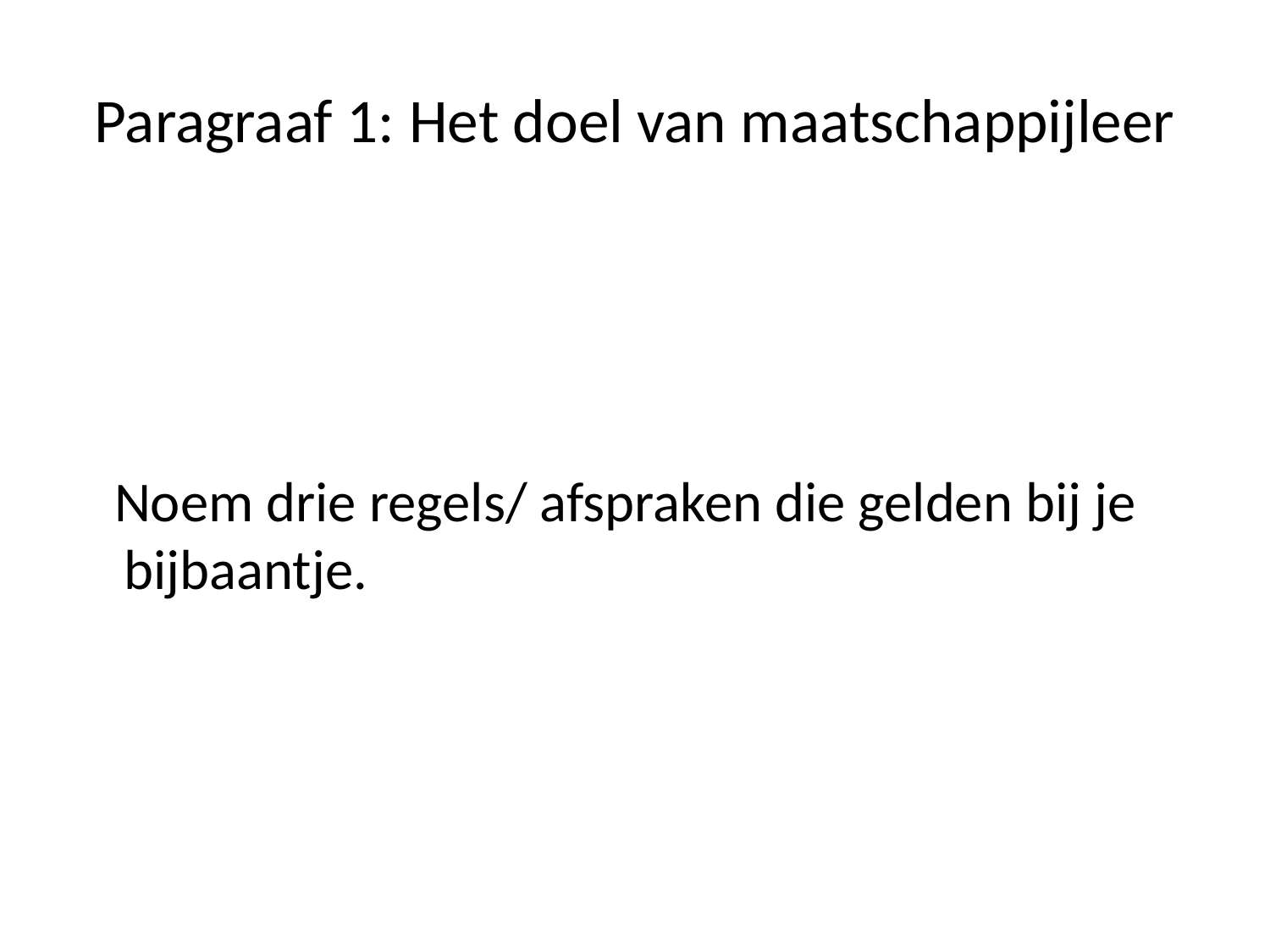

# Paragraaf 1: Het doel van maatschappijleer

   Noem drie regels/ afspraken die gelden bij je bijbaantje.